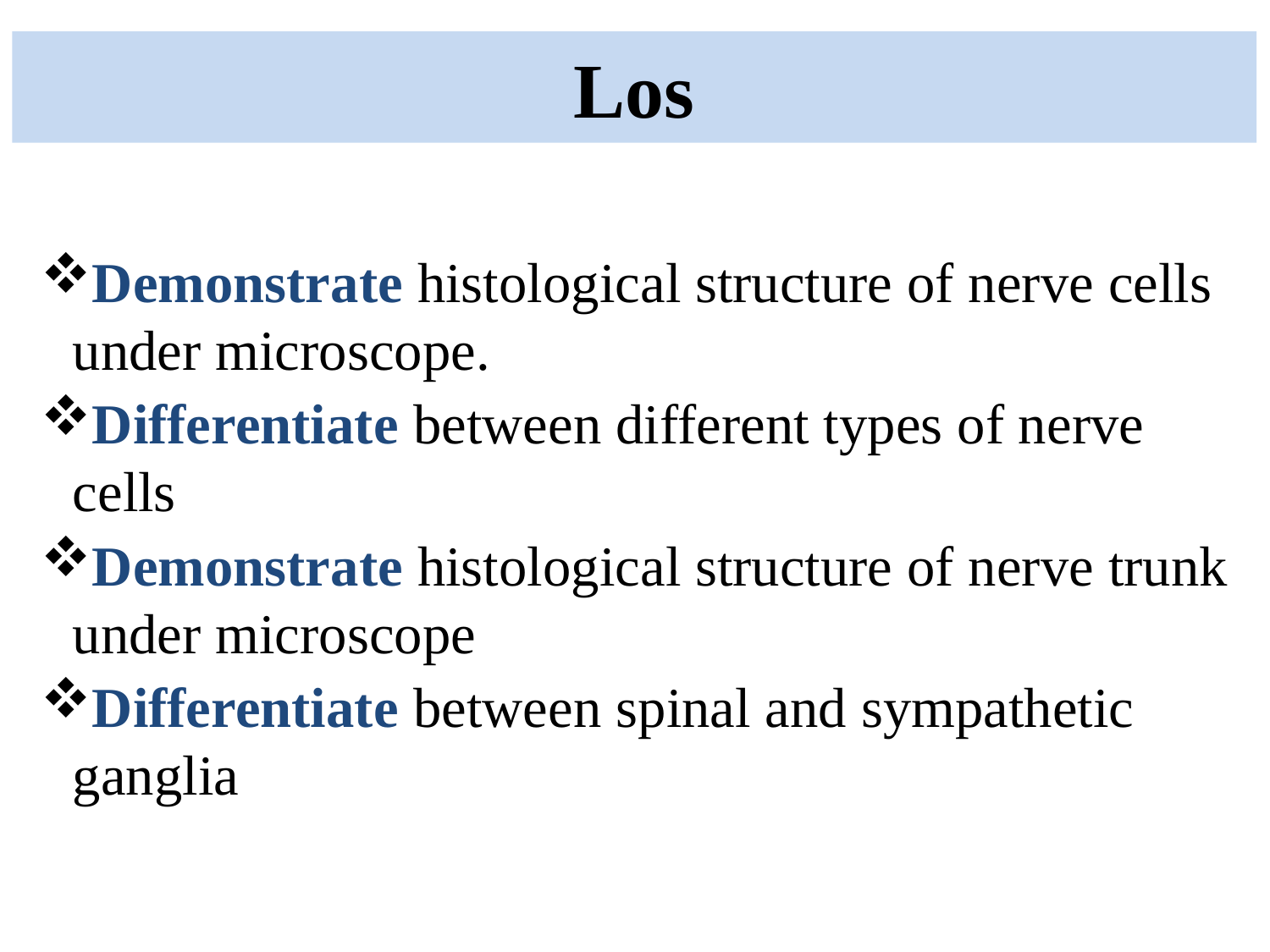

# Los
Demonstrate histological structure of nerve cells under microscope.
Differentiate between different types of nerve cells
Demonstrate histological structure of nerve trunk under microscope
Differentiate between spinal and sympathetic ganglia